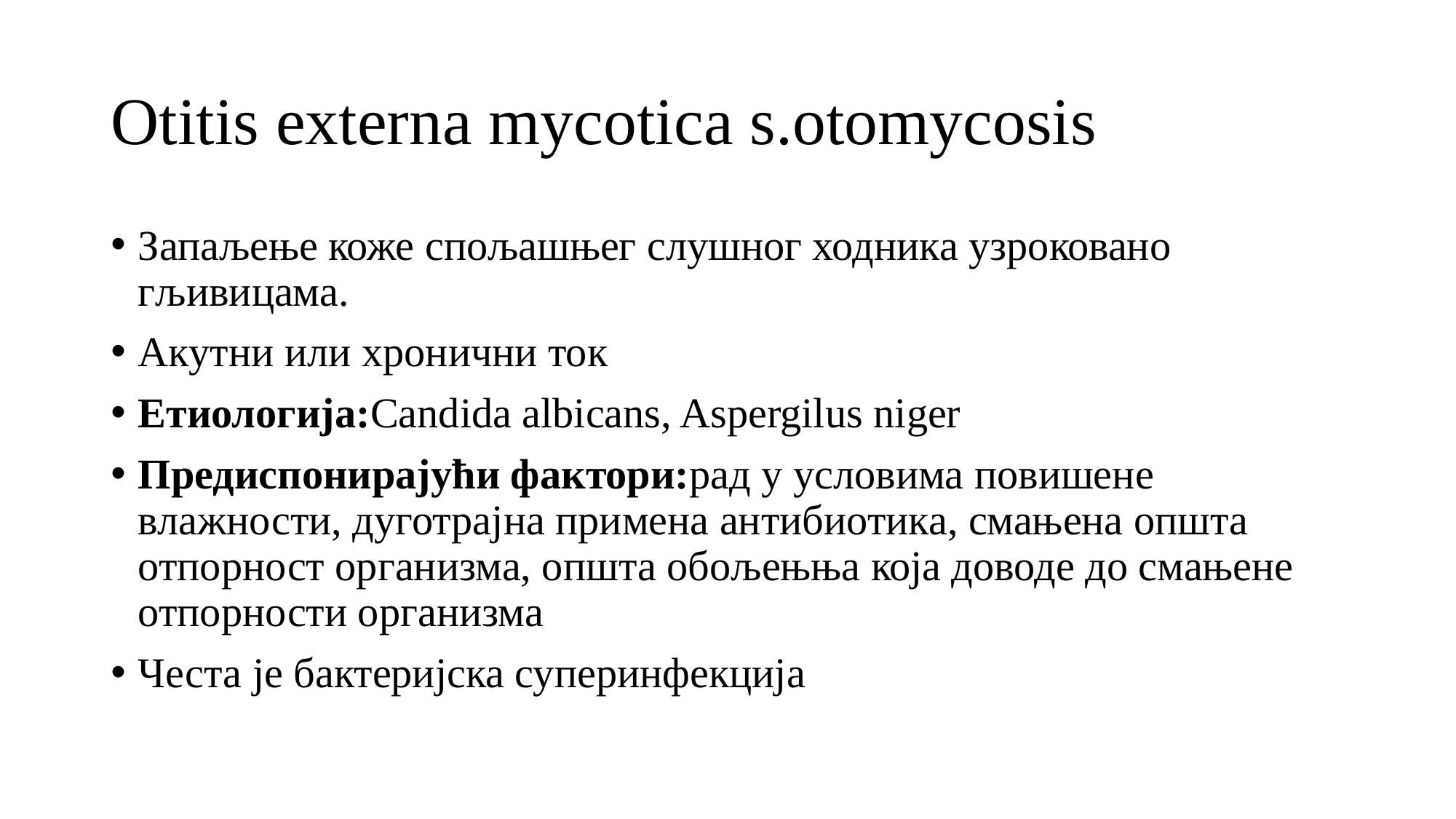

# Оtitis externa mycotica s.otomycosis
Запаљење коже спољашњег слушног ходника узроковано гљивицама.
Акутни или хронични ток
Етиологија:Candida albicans, Aspergilus niger
Предиспонирајући фактори:рад у условима повишене влажности, дуготрајна примена антибиотика, смањена општа отпорност организма, општа обољењња која доводе до смањене отпорности организма
Честа је бактеријска суперинфекција